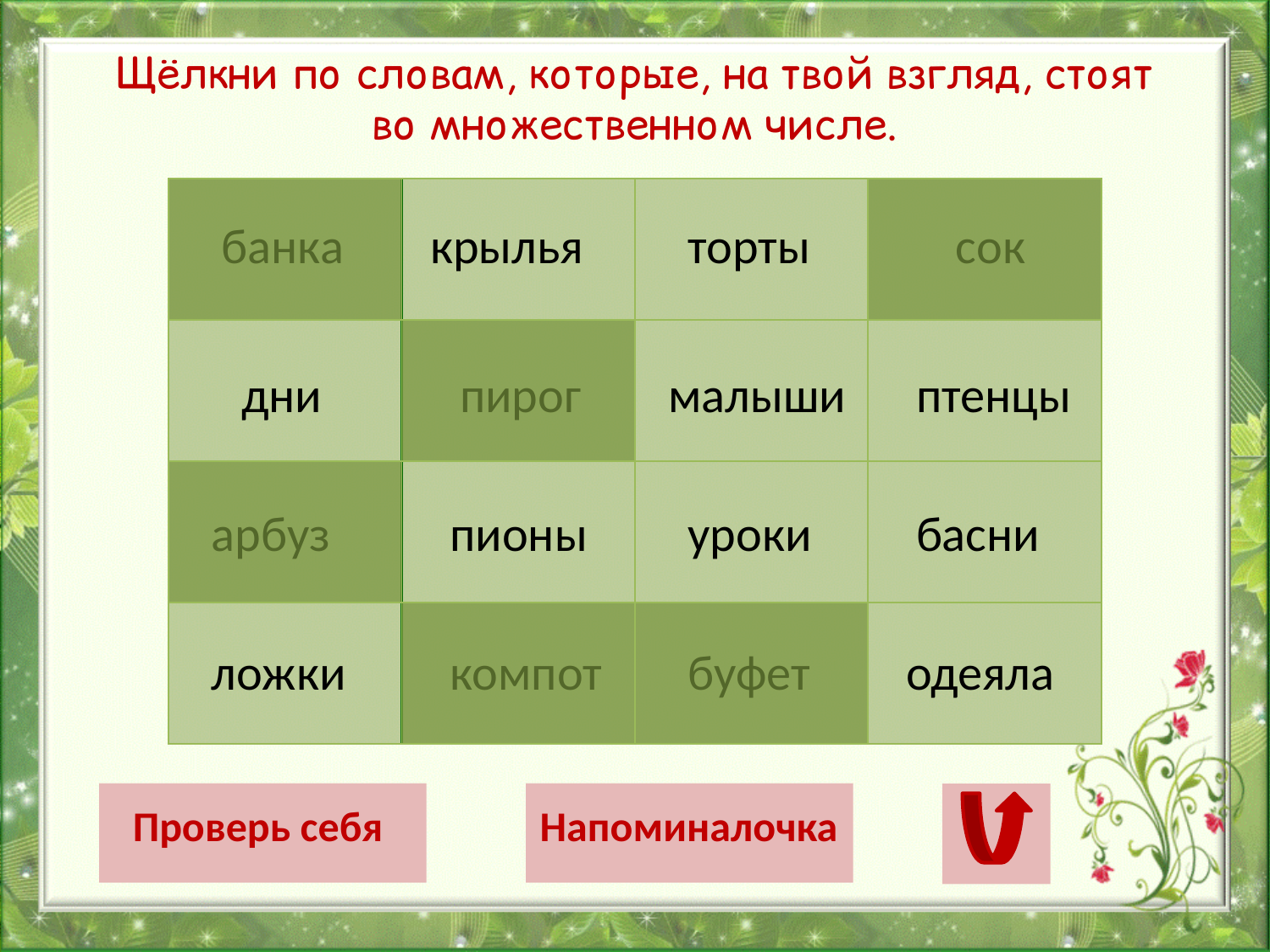

Щёлкни по словам, которые, на твой взгляд, стоят
во множественном числе.

|  |  |  |  |
| --- | --- | --- | --- |
|  |  |  |  |
|  |  |  |  |
|  |  |  |  |
банка
крылья
торты
сок
дни
пирог
малыши
птенцы
арбуз
пионы
уроки
басни
ложки
компот
буфет
одеяла

Проверь себя

Напоминалочка